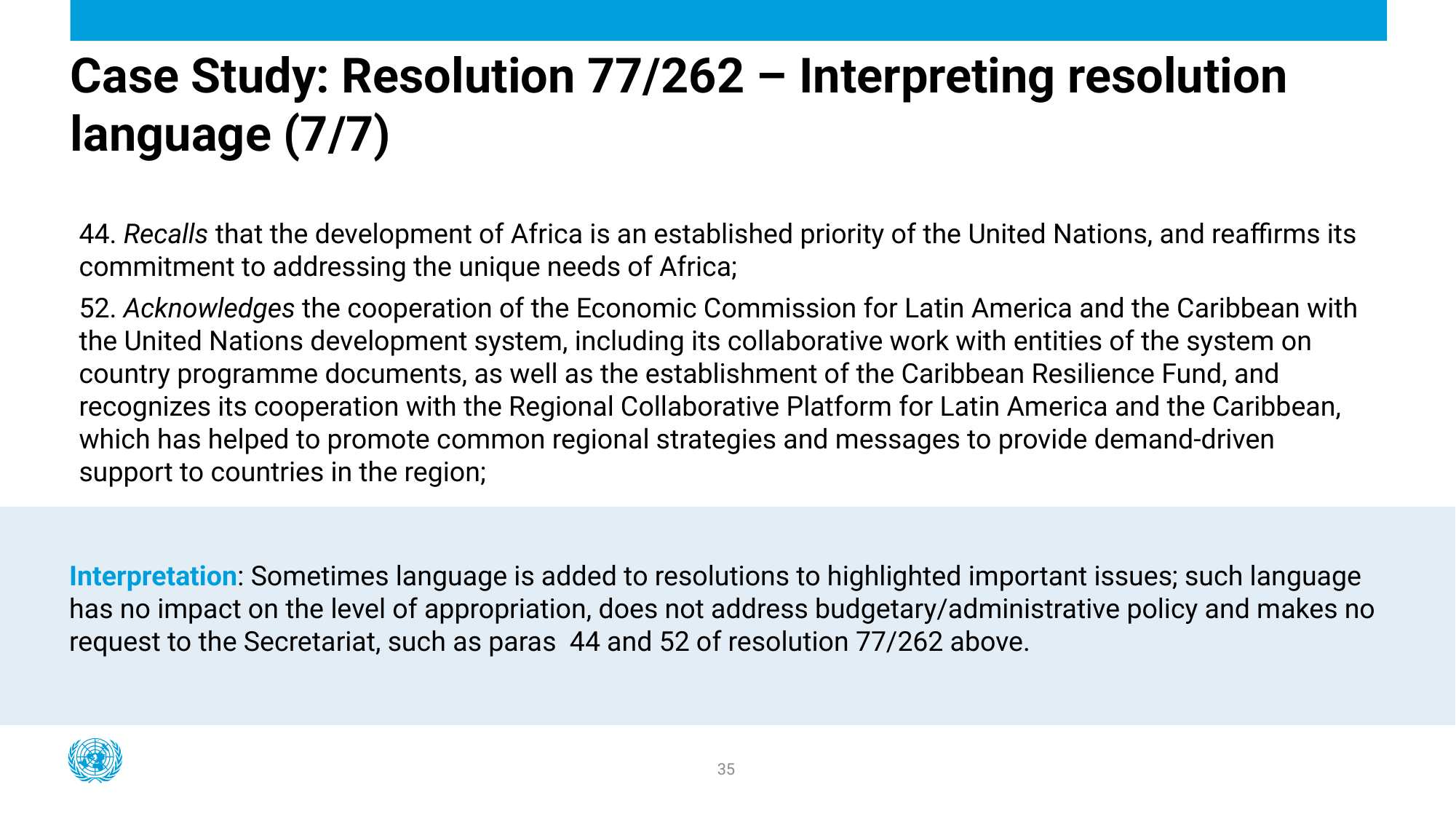

# Case Study: Resolution 77/262 – Interpreting resolution language (7/7)
44. Recalls that the development of Africa is an established priority of the United Nations, and reaffirms its commitment to addressing the unique needs of Africa;
52. Acknowledges the cooperation of the Economic Commission for Latin America and the Caribbean with the United Nations development system, including its collaborative work with entities of the system on country programme documents, as well as the establishment of the Caribbean Resilience Fund, and recognizes its cooperation with the Regional Collaborative Platform for Latin America and the Caribbean, which has helped to promote common regional strategies and messages to provide demand-driven support to countries in the region;

Interpretation: Sometimes language is added to resolutions to highlighted important issues; such language has no impact on the level of appropriation, does not address budgetary/administrative policy and makes no request to the Secretariat, such as paras  44 and 52 of resolution 77/262 above.
35